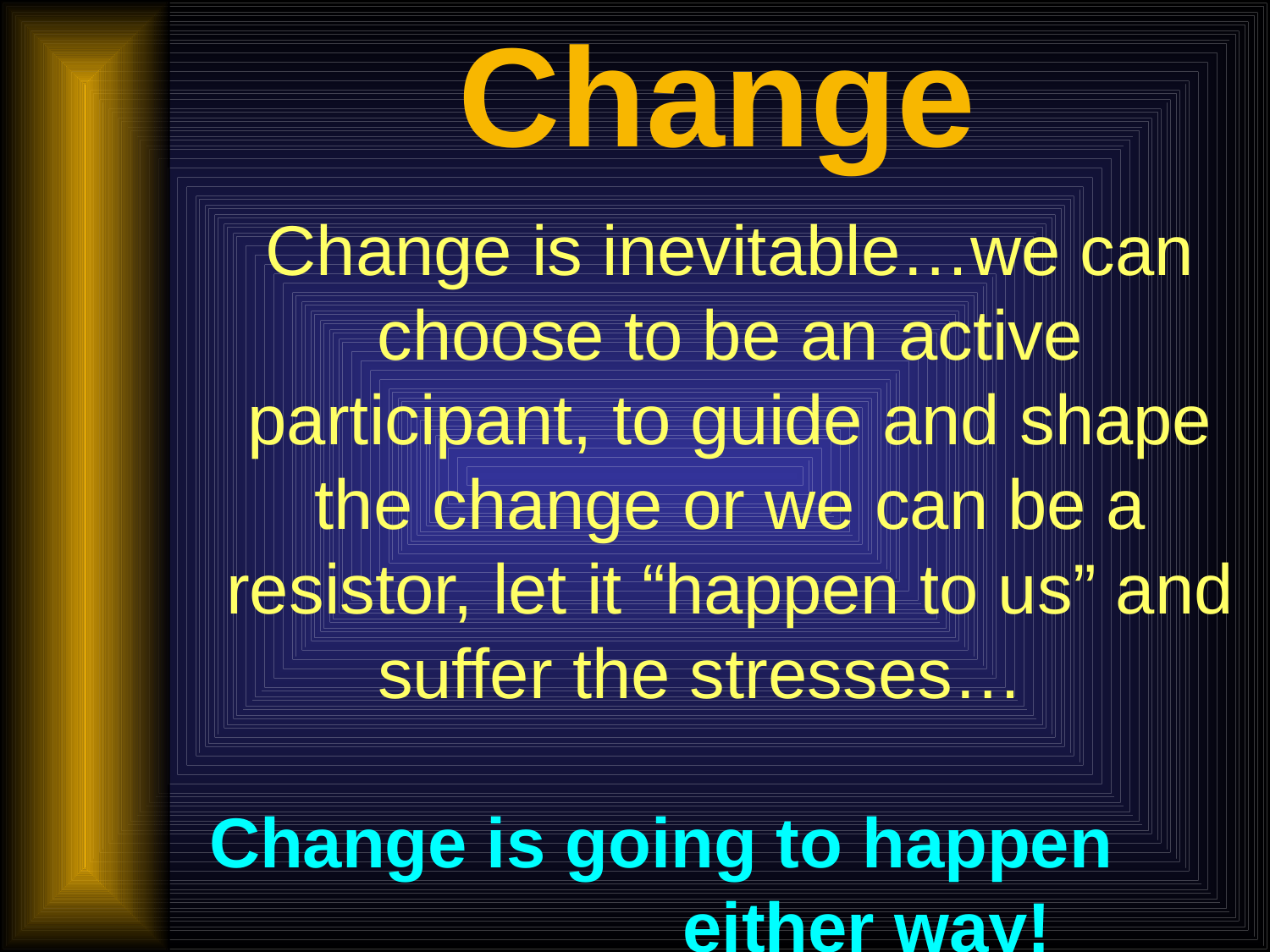

Change

Change is inevitable…we can choose to be an active participant, to guide and shape the change or we can be a resistor, let it “happen to us” and suffer the stresses…

Change is going to happen                      either way!